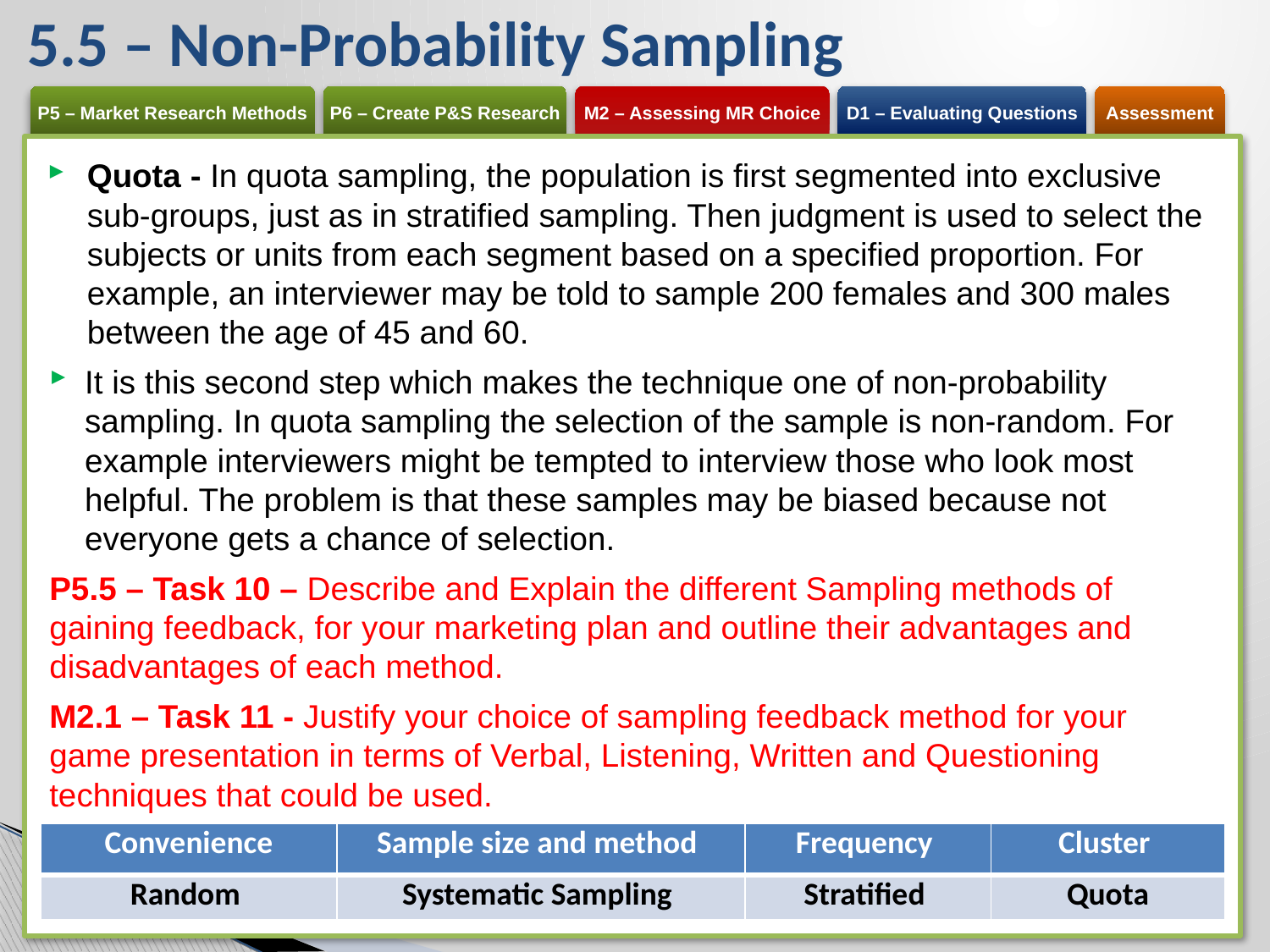

# 5.5 – Non-Probability Sampling
Quota - In quota sampling, the population is first segmented into exclusive sub-groups, just as in stratified sampling. Then judgment is used to select the subjects or units from each segment based on a specified proportion. For example, an interviewer may be told to sample 200 females and 300 males between the age of 45 and 60.
It is this second step which makes the technique one of non-probability sampling. In quota sampling the selection of the sample is non-random. For example interviewers might be tempted to interview those who look most helpful. The problem is that these samples may be biased because not everyone gets a chance of selection.
P5.5 – Task 10 – Describe and Explain the different Sampling methods of gaining feedback, for your marketing plan and outline their advantages and disadvantages of each method.
M2.1 – Task 11 - Justify your choice of sampling feedback method for your game presentation in terms of Verbal, Listening, Written and Questioning techniques that could be used.
| Convenience | Sample size and method | Frequency | Cluster |
| --- | --- | --- | --- |
| Random | Systematic Sampling | Stratified | Quota |